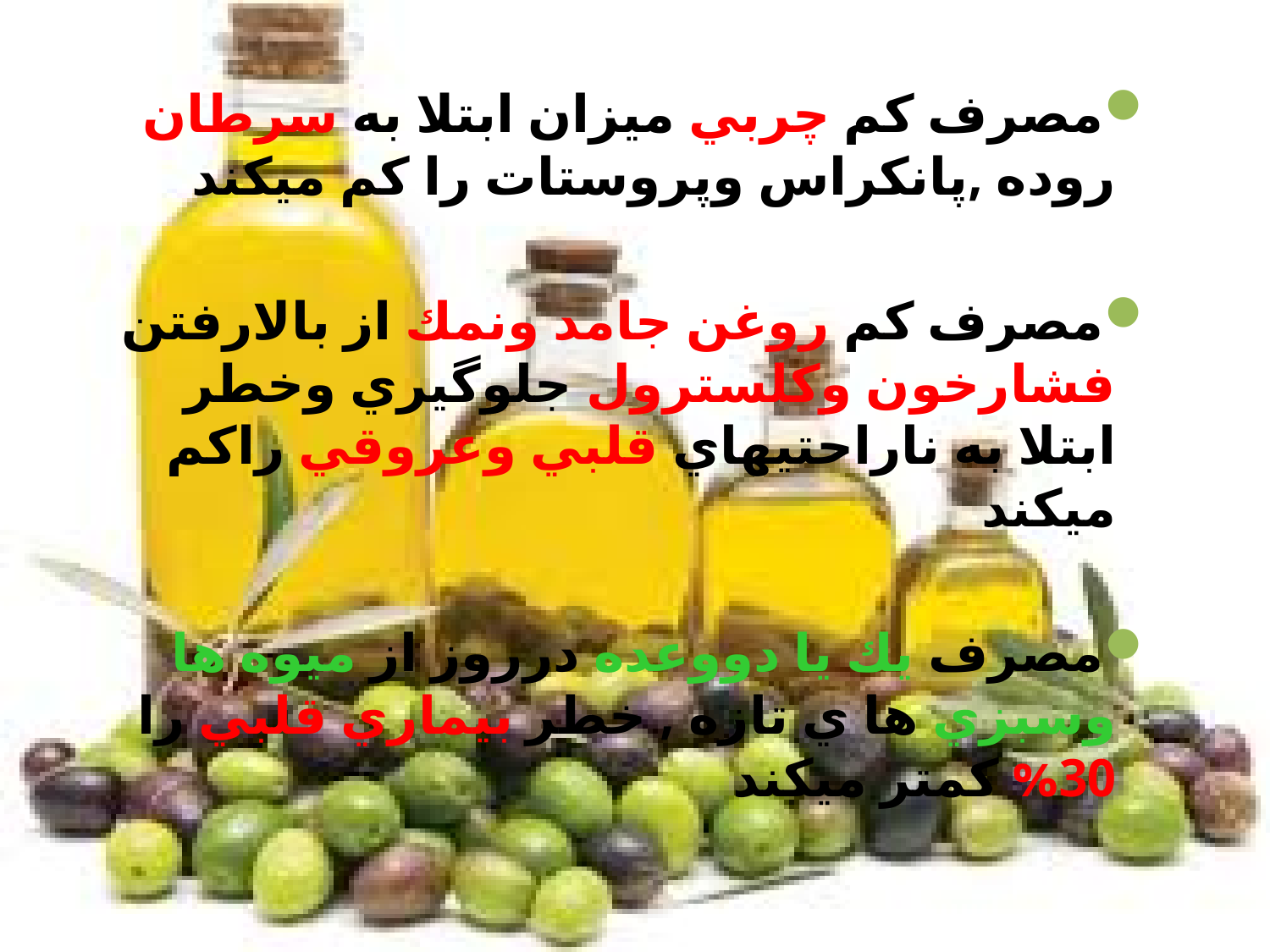

مصرف كم چربي ميزان ابتلا به سرطان روده ,پانكراس وپروستات را كم ميكند

مصرف كم روغن جامد ونمك از بالارفتن فشارخون وكلسترول جلوگيري وخطر ابتلا به ناراحتيهاي قلبي وعروقي راكم ميكند

مصرف يك يا دووعده درروز از ميوه ها وسبزي ها ي تازه , خطر بيماري قلبي را 30% كمتر ميكند